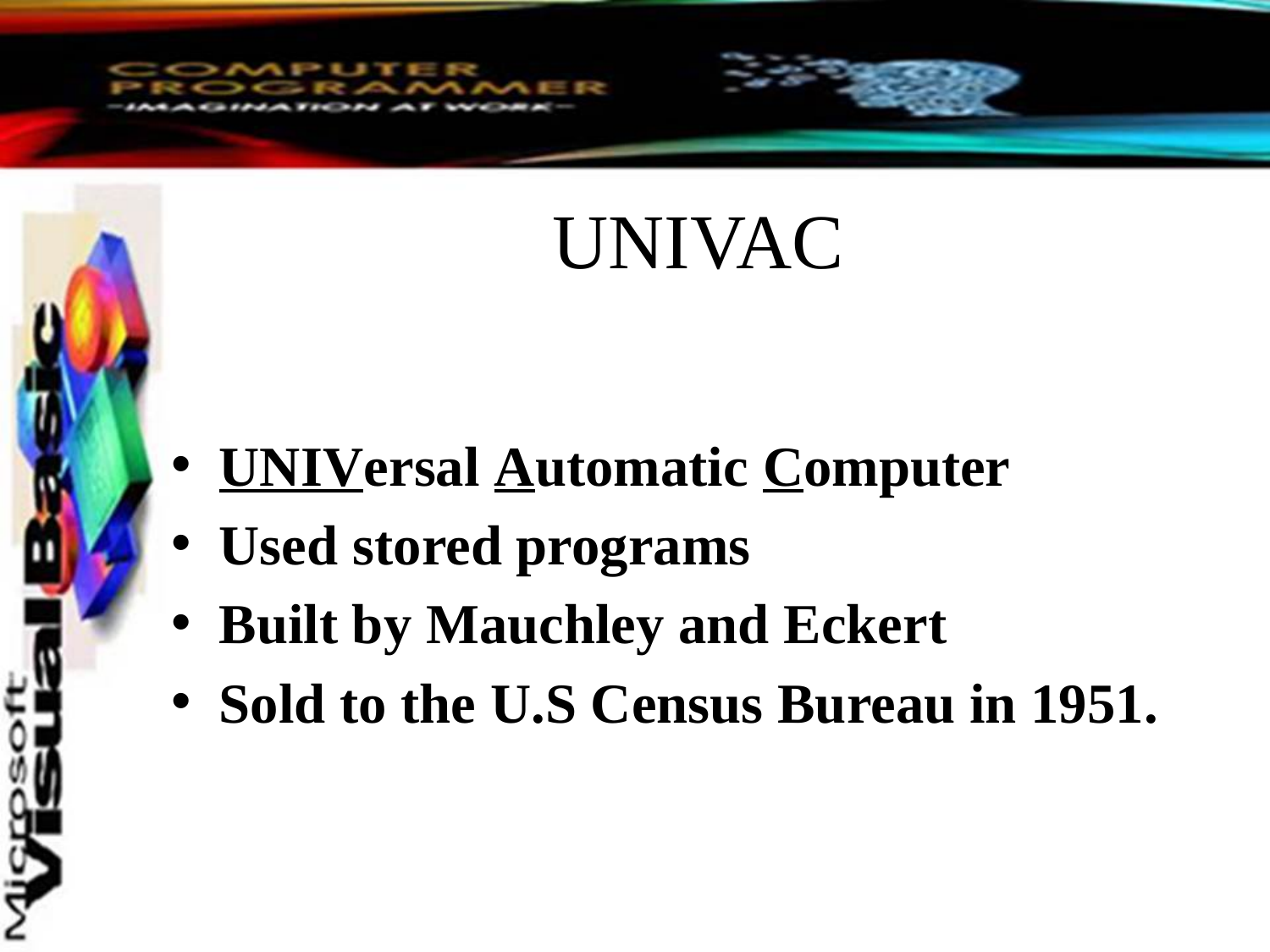

# UNIVAC
UNIVersal Automatic Computer
Used stored programs
Built by Mauchley and Eckert
Sold to the U.S Census Bureau in 1951.